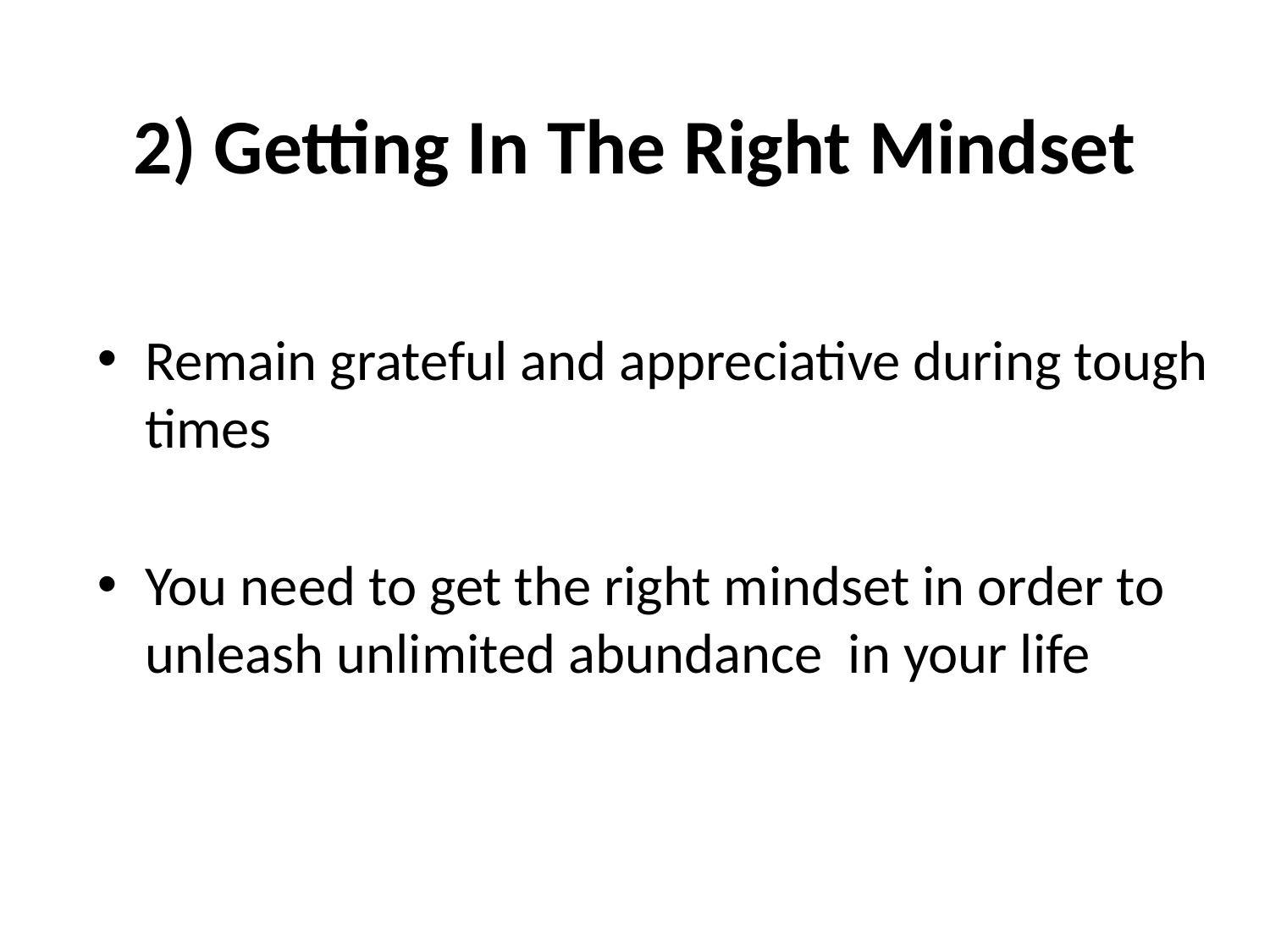

# 2) Getting In The Right Mindset
Remain grateful and appreciative during tough times

You need to get the right mindset in order to unleash unlimited abundance  in your life